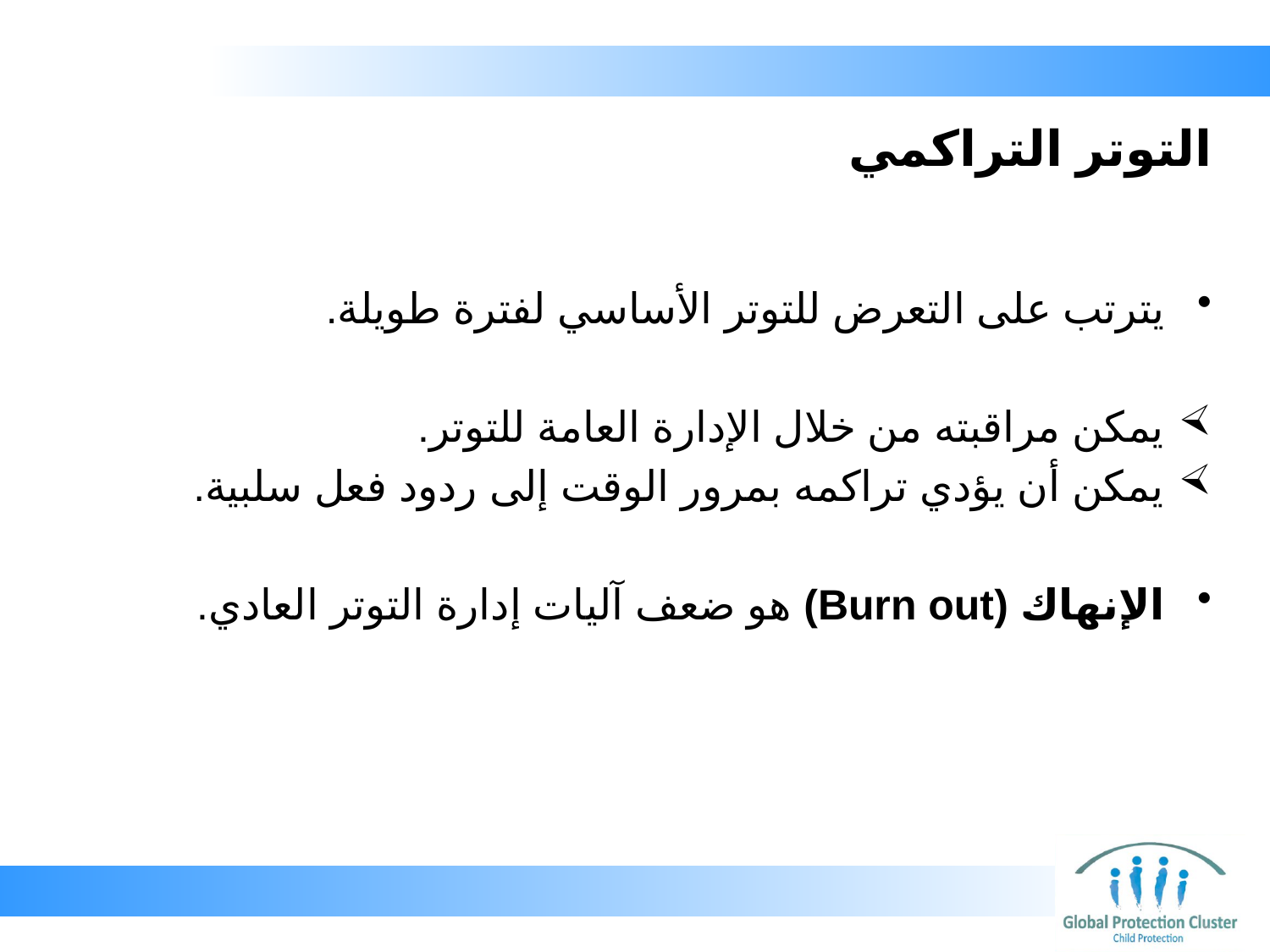

# التوتر التراكمي

يترتب على التعرض للتوتر الأساسي لفترة طويلة.

يمكن مراقبته من خلال الإدارة العامة للتوتر.
يمكن أن يؤدي تراكمه بمرور الوقت إلى ردود فعل سلبية.

الإنهاك (Burn out) هو ضعف آليات إدارة التوتر العادي.